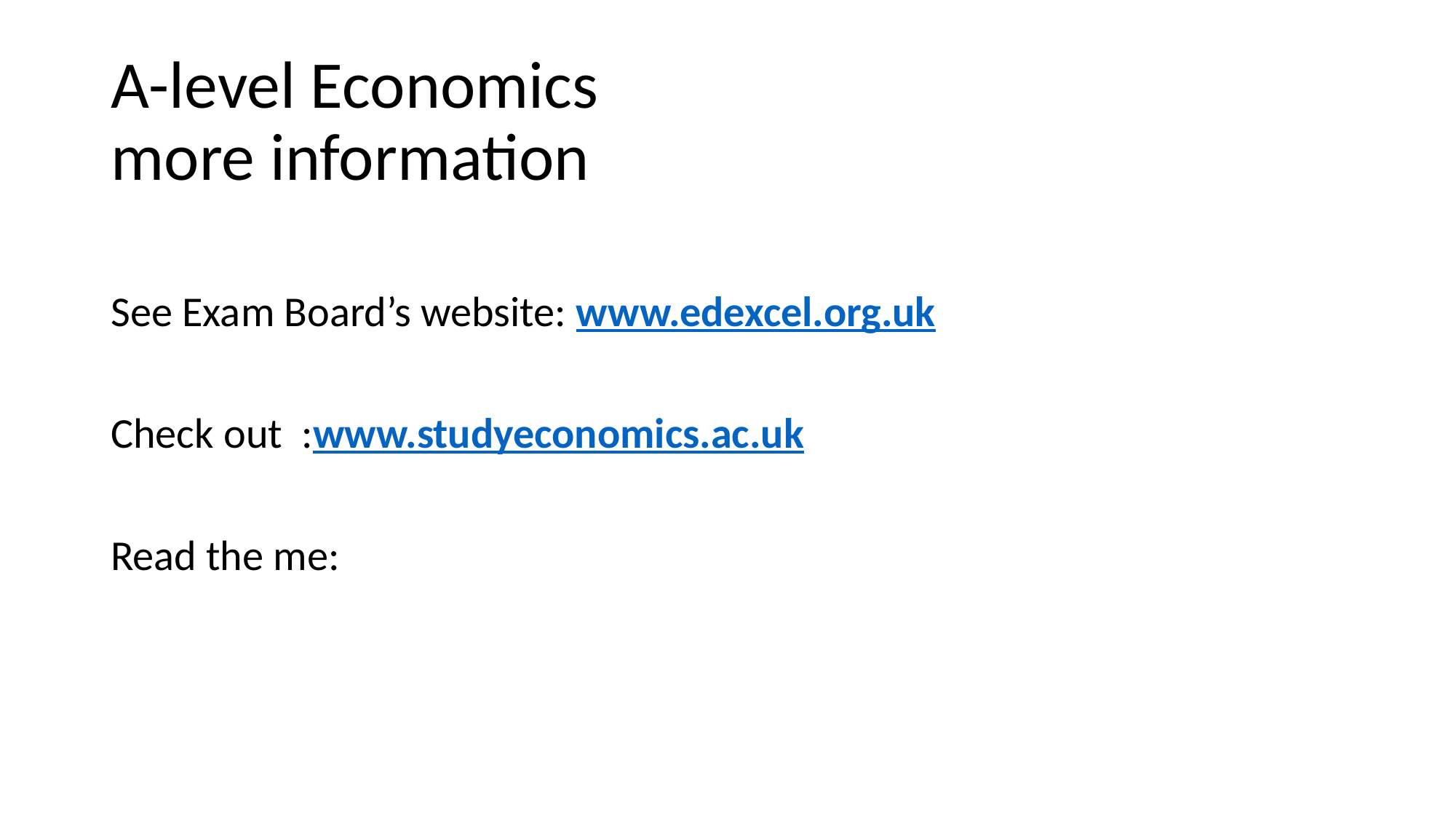

# A-level Economics more information

See Exam Board’s website: www.edexcel.org.uk

Check out  :www.studyeconomics.ac.uk

Read the me: